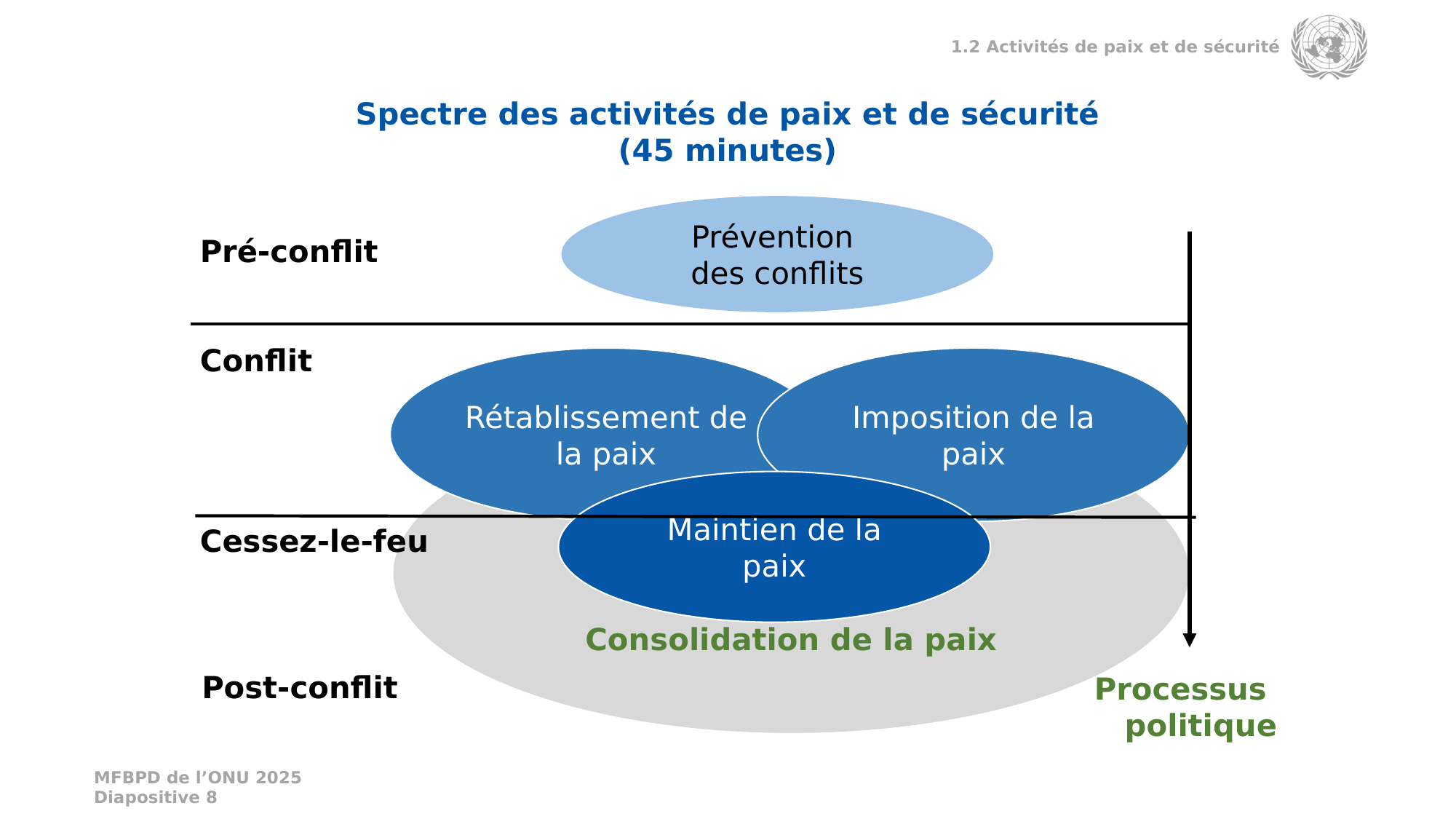

Spectre des activités de paix et de sécurité (45 minutes)
Prévention
des conflits
Pré-conflit
Conflit
Imposition de la paix
Rétablissement de la paix

Consolidation de la paix
Maintien de la paix
Cessez-le-feu
Post-conflit
Processus
politique